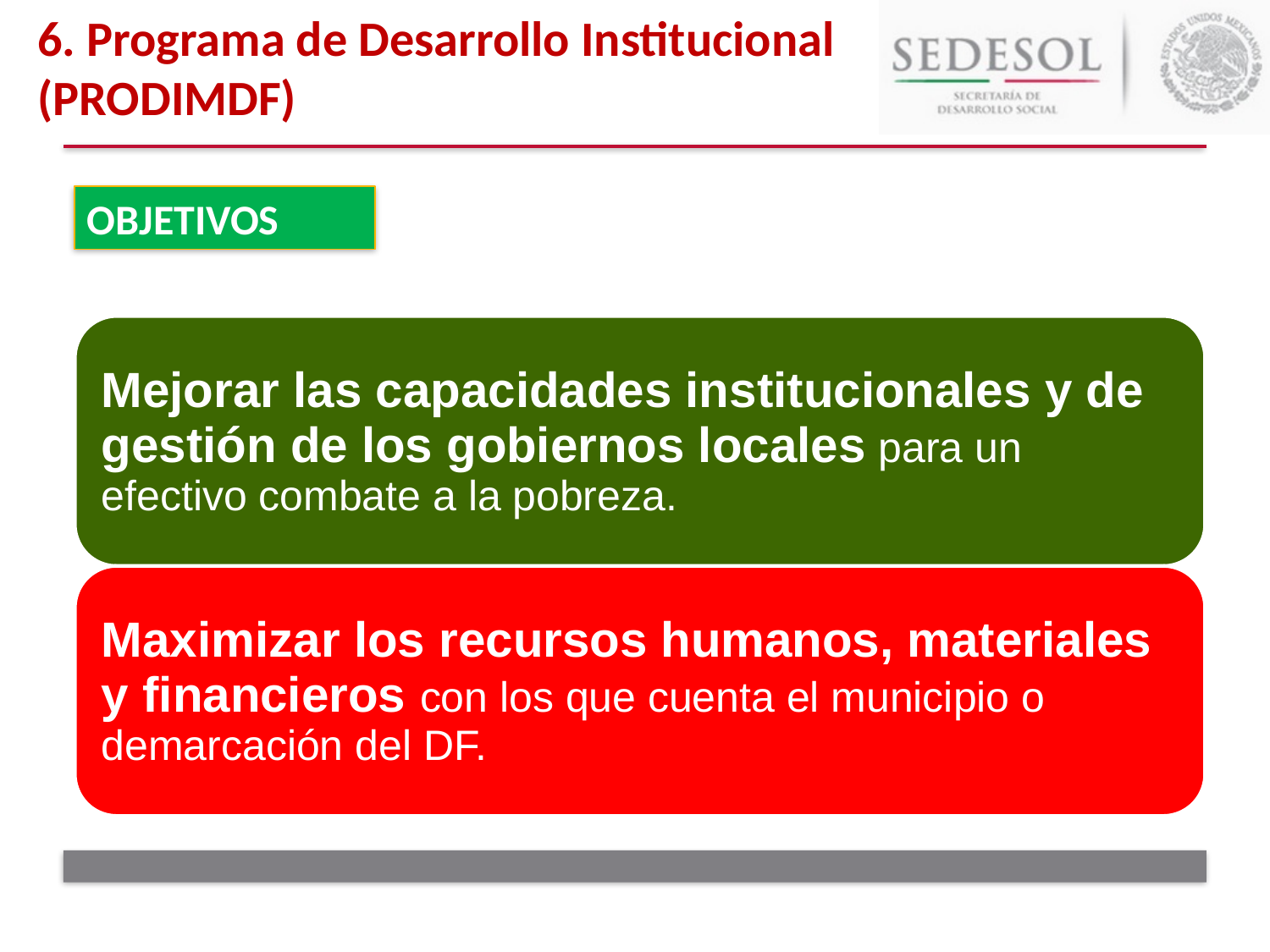

6. Programa de Desarrollo Institucional
(PRODIMDF)
Objetivos

Mejorar las capacidades institucionales y de gestión de los gobiernos locales para un efectivo combate a la pobreza.
Maximizar los recursos humanos, materiales y financieros con los que cuenta el municipio o demarcación del DF.